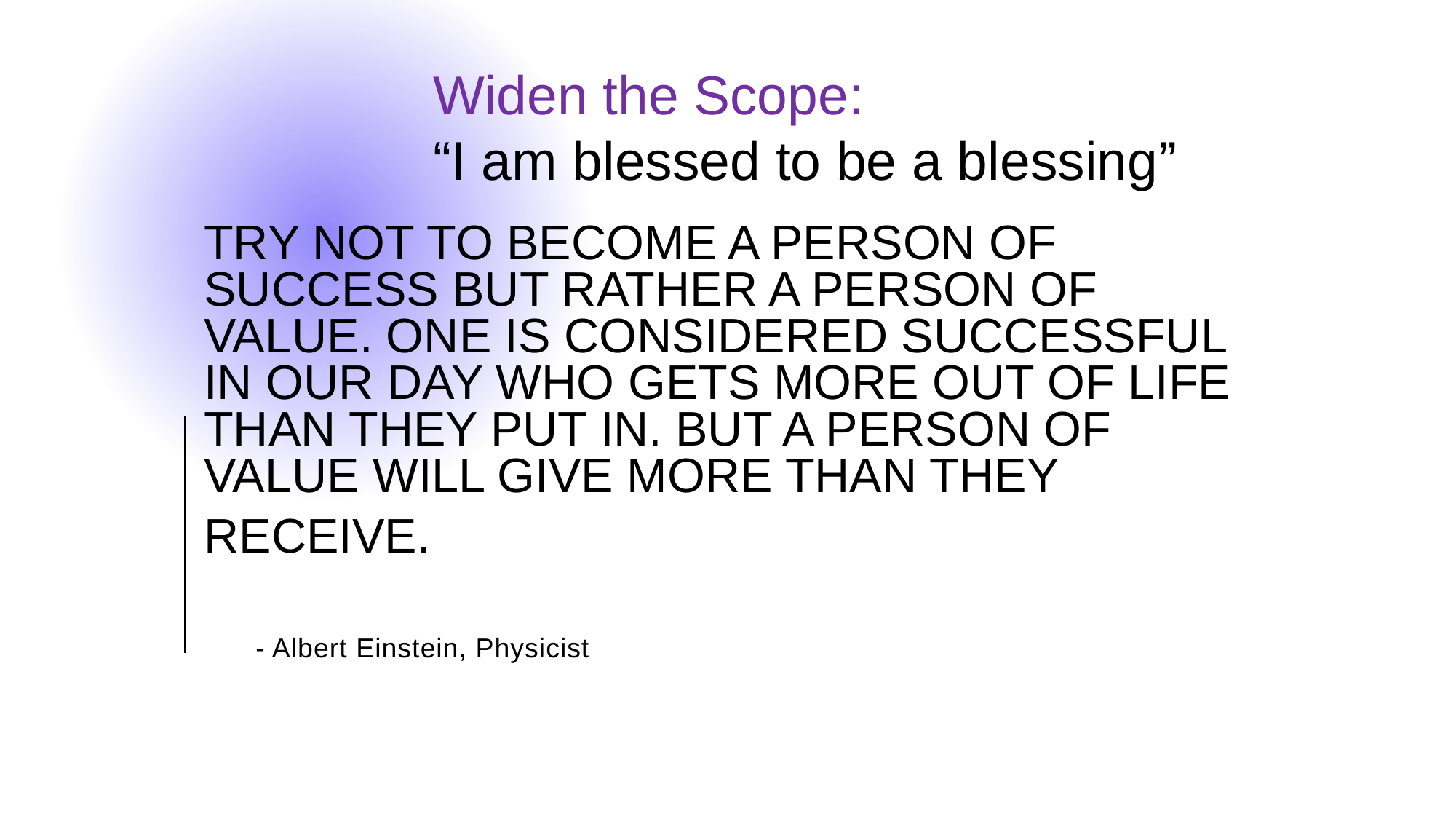

Widen the Scope:
“I am blessed to be a blessing”
Try not to become a person of success but rather a PERSON of value. One is considered successful in our day who gets more out of life than THEY put in. But a PERSON of value will give more than THEY receive.
# - Albert Einstein, Physicist